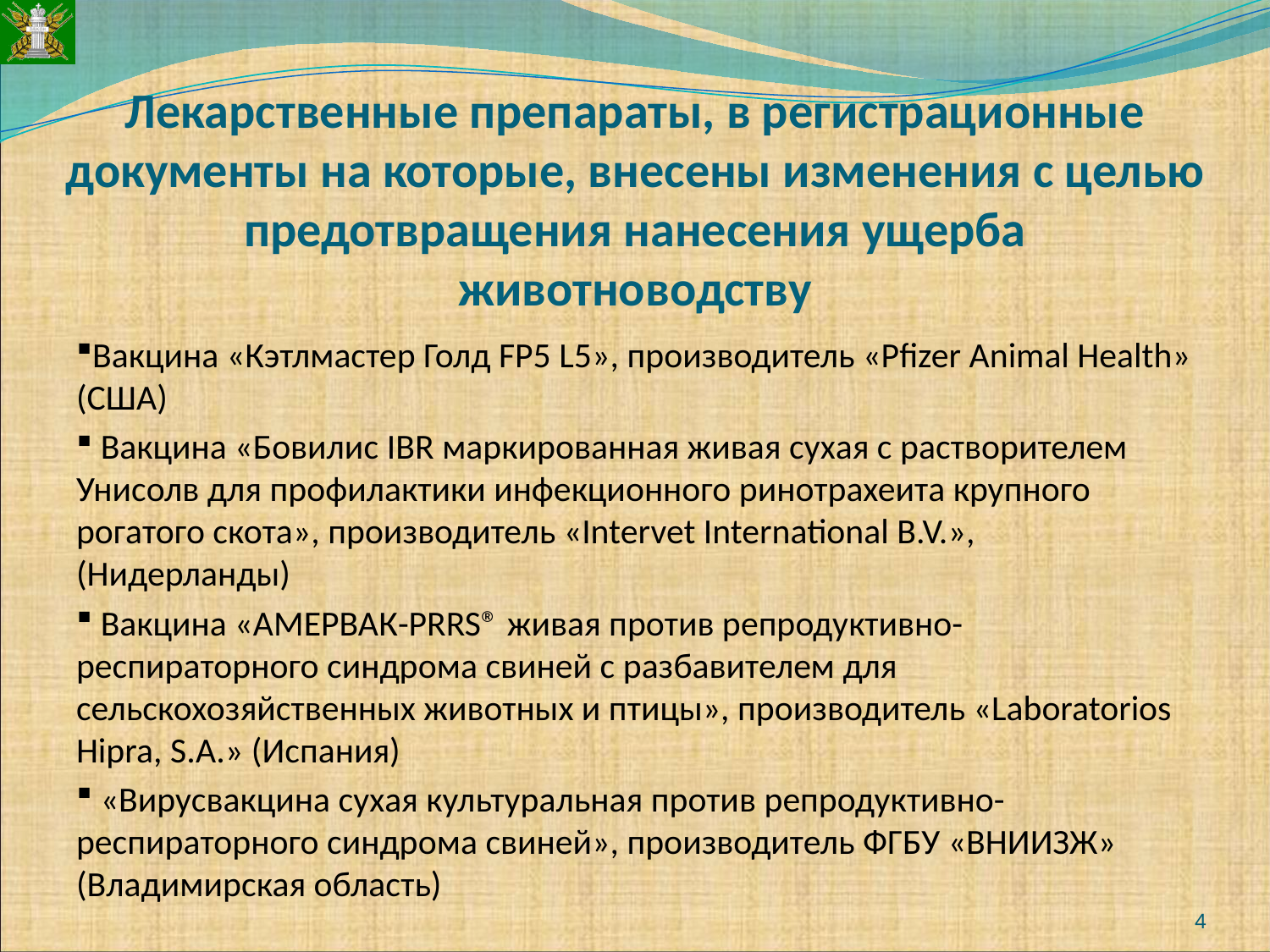

# Лекарственные препараты, в регистрационные документы на которые, внесены изменения с целью предотвращения нанесения ущерба животноводству
Вакцина «Кэтлмастер Голд FP5 L5», производитель «Pfizer Animal Health» (США)
 Вакцина «Бовилис IBR маркированная живая сухая с растворителем Унисолв для профилактики инфекционного ринотрахеита крупного рогатого скота», производитель «Intervet International B.V.», (Нидерланды)
 Вакцина «АМЕРВАК-PRRS® живая против репродуктивно-респираторного синдрома свиней с разбавителем для сельскохозяйственных животных и птицы», производитель «Laboratorios Hipra, S.A.» (Испания)
 «Вирусвакцина сухая культуральная против репродуктивно-респираторного синдрома свиней», производитель ФГБУ «ВНИИЗЖ» (Владимирская область)

4